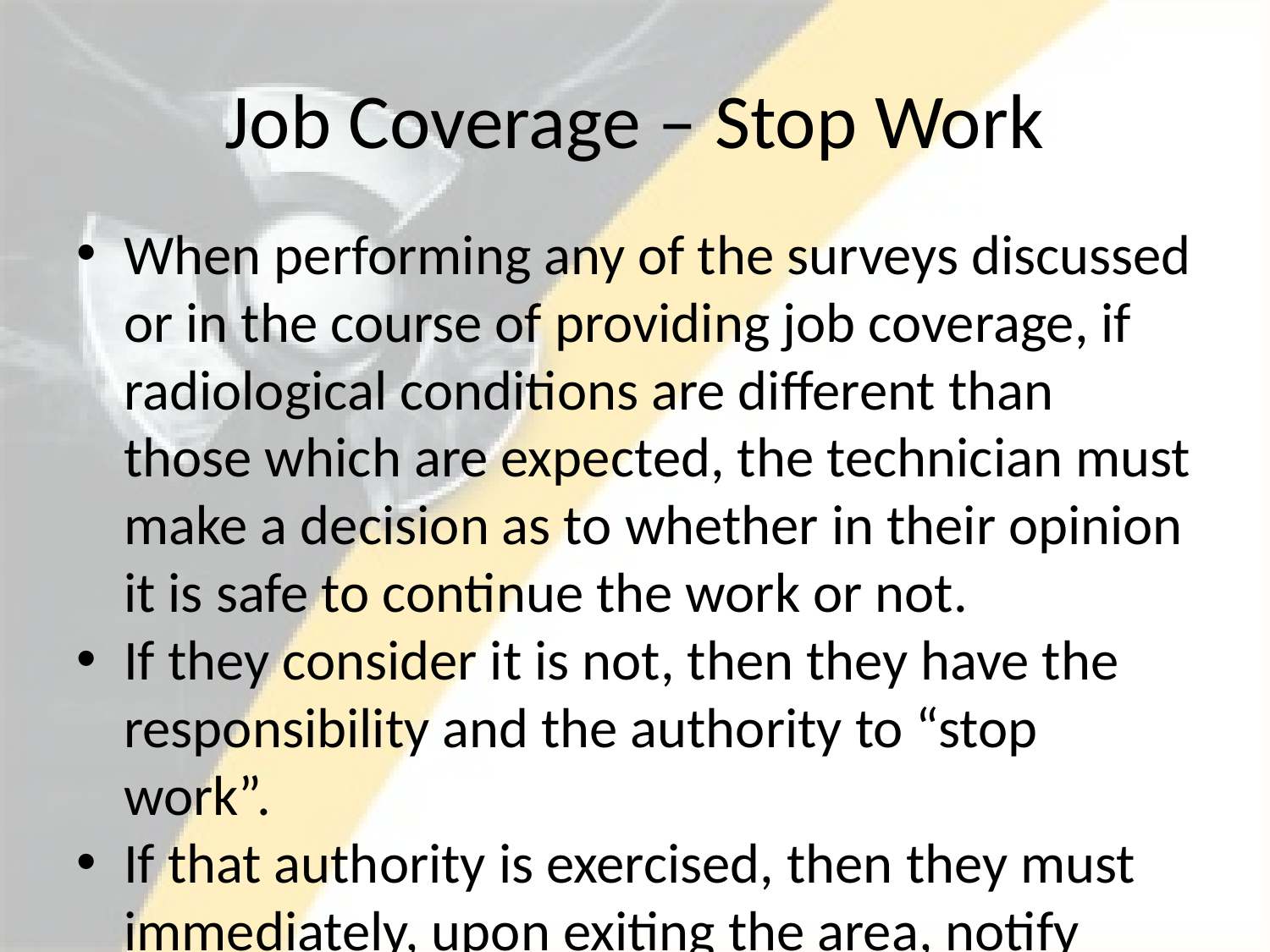

# Job Coverage – Stop Work
When performing any of the surveys discussed or in the course of providing job coverage, if radiological conditions are different than those which are expected, the technician must make a decision as to whether in their opinion it is safe to continue the work or not.
If they consider it is not, then they have the responsibility and the authority to “stop work”.
If that authority is exercised, then they must immediately, upon exiting the area, notify their supervision.